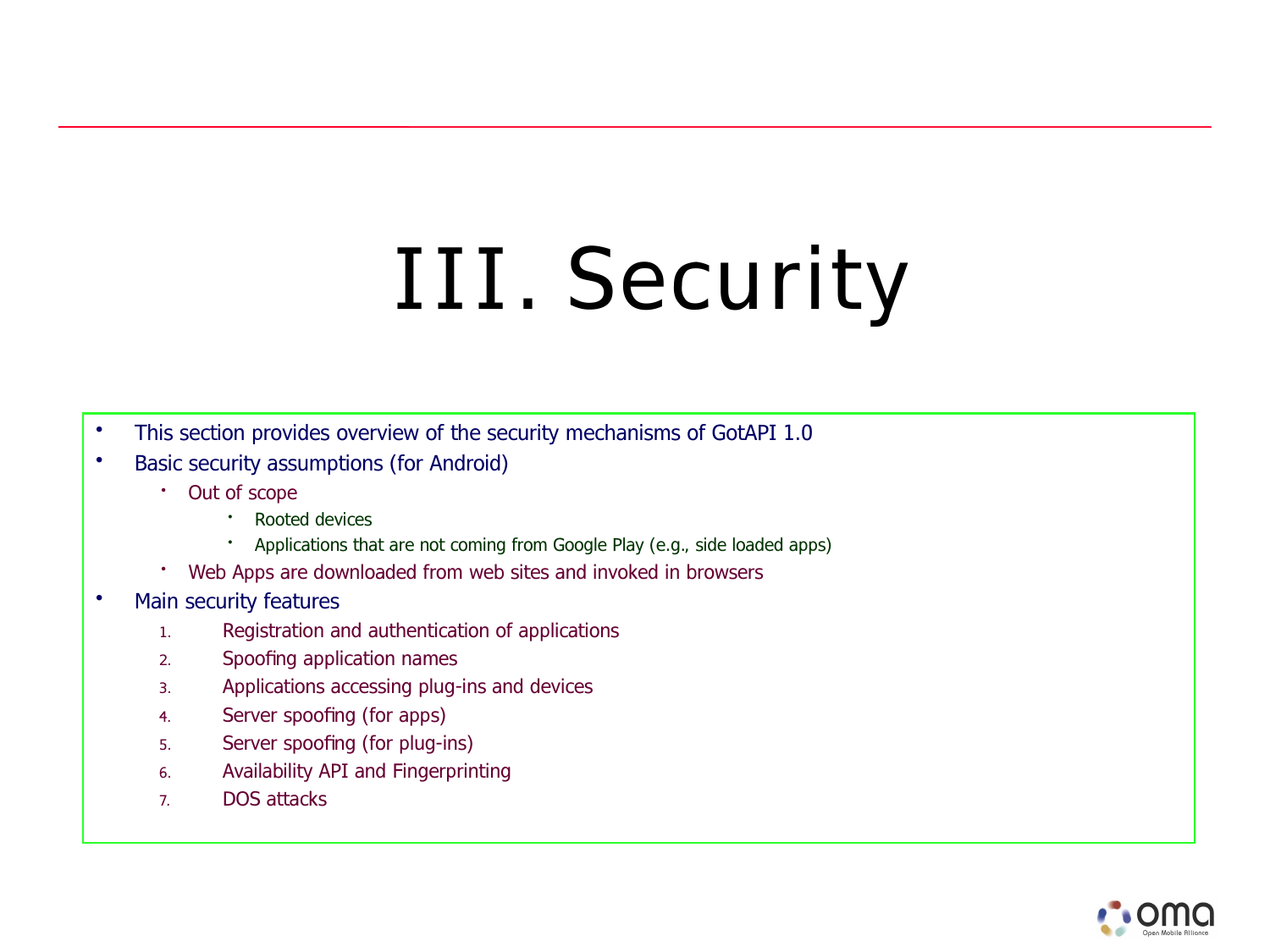

# III. Security
This section provides overview of the security mechanisms of GotAPI 1.0
Basic security assumptions (for Android)
Out of scope
Rooted devices
Applications that are not coming from Google Play (e.g., side loaded apps)
Web Apps are downloaded from web sites and invoked in browsers
Main security features
Registration and authentication of applications
Spoofing application names
Applications accessing plug-ins and devices
Server spoofing (for apps)
Server spoofing (for plug-ins)
Availability API and Fingerprinting
DOS attacks